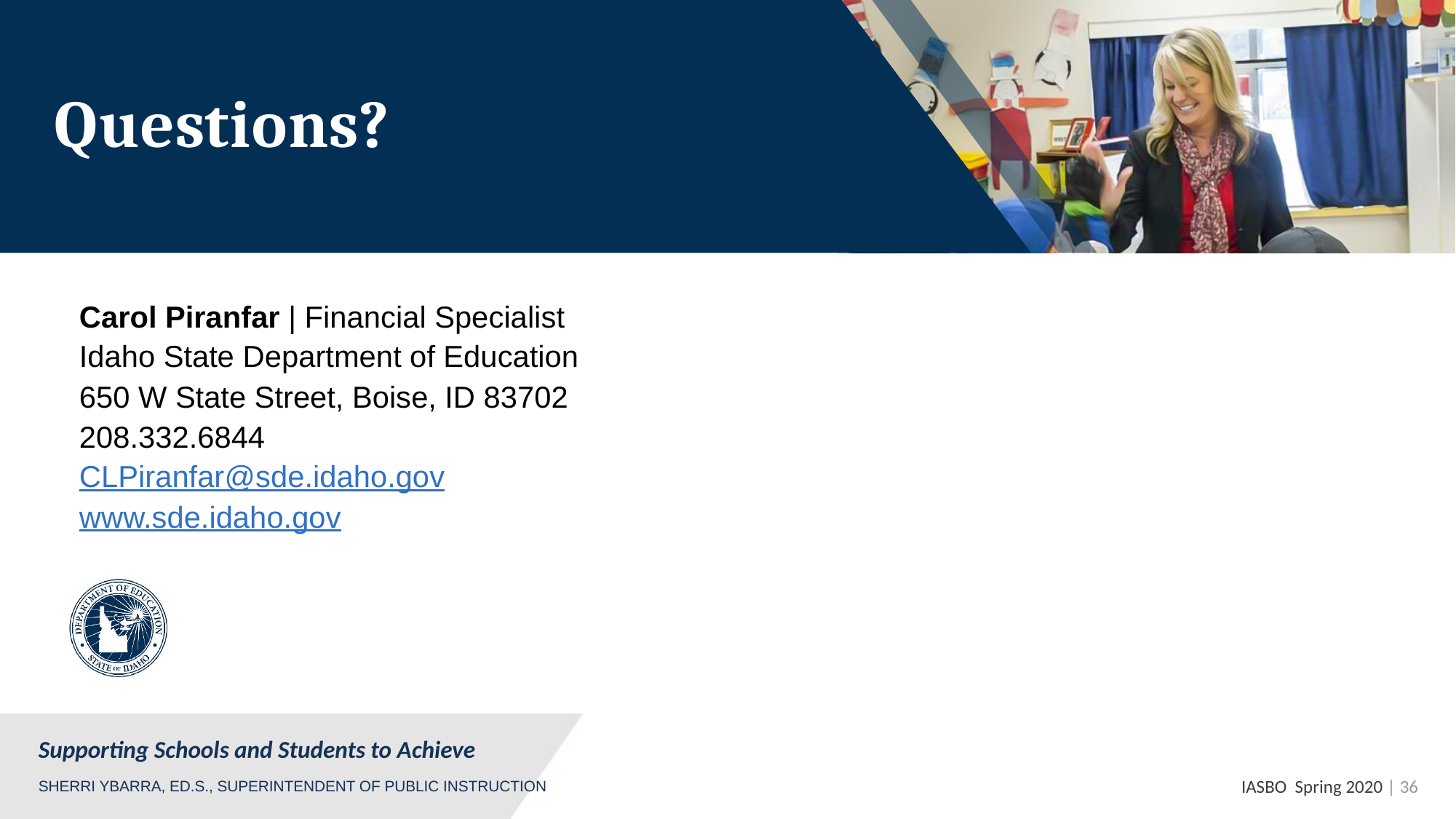

# Questions?
Carol Piranfar | Financial Specialist
Idaho State Department of Education
650 W State Street, Boise, ID 83702
208.332.6844
CLPiranfar@sde.idaho.gov
www.sde.idaho.gov
 IASBO  Spring 2020 | 36